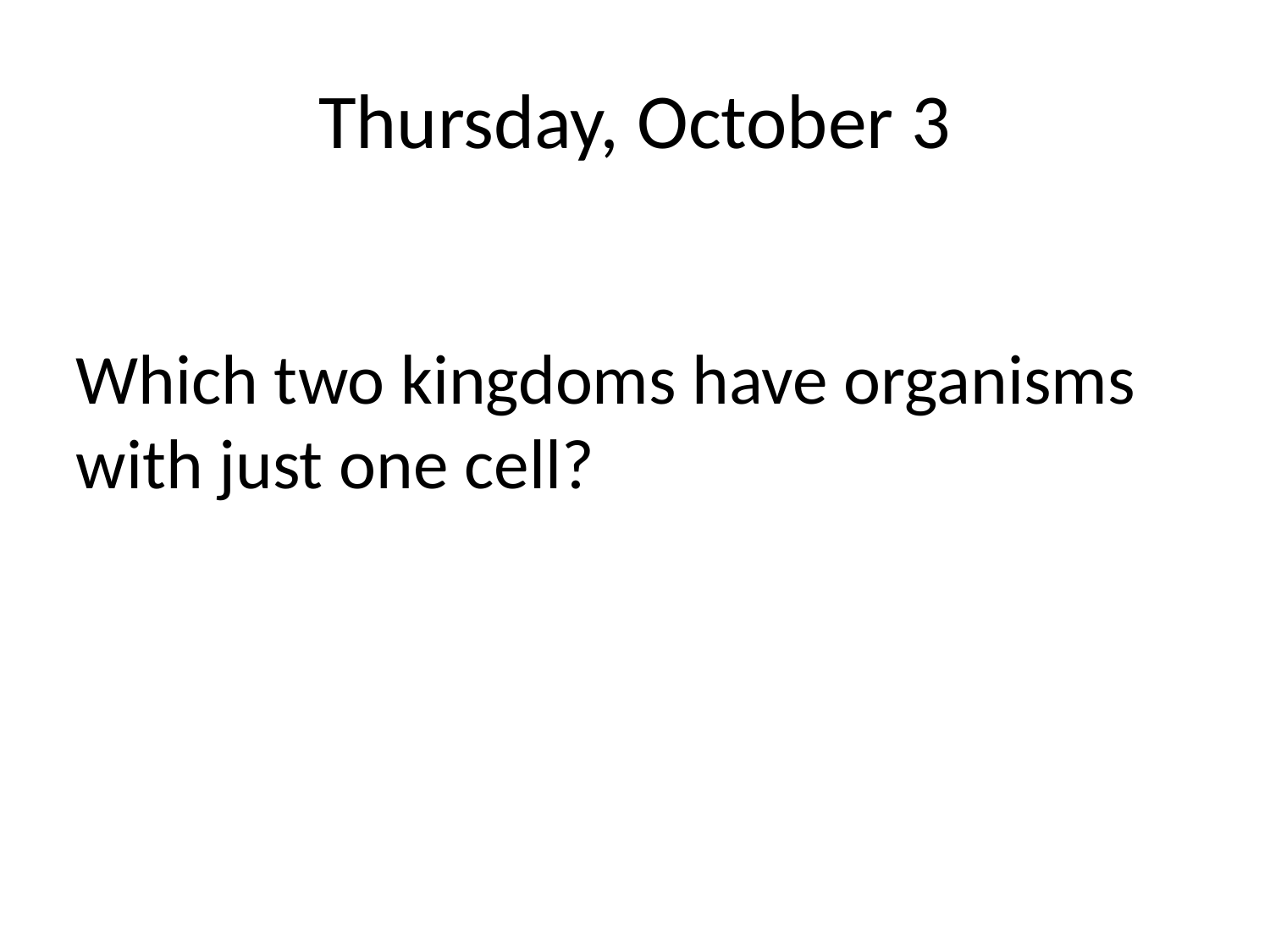

# Thursday, October 3
Which two kingdoms have organisms with just one cell?